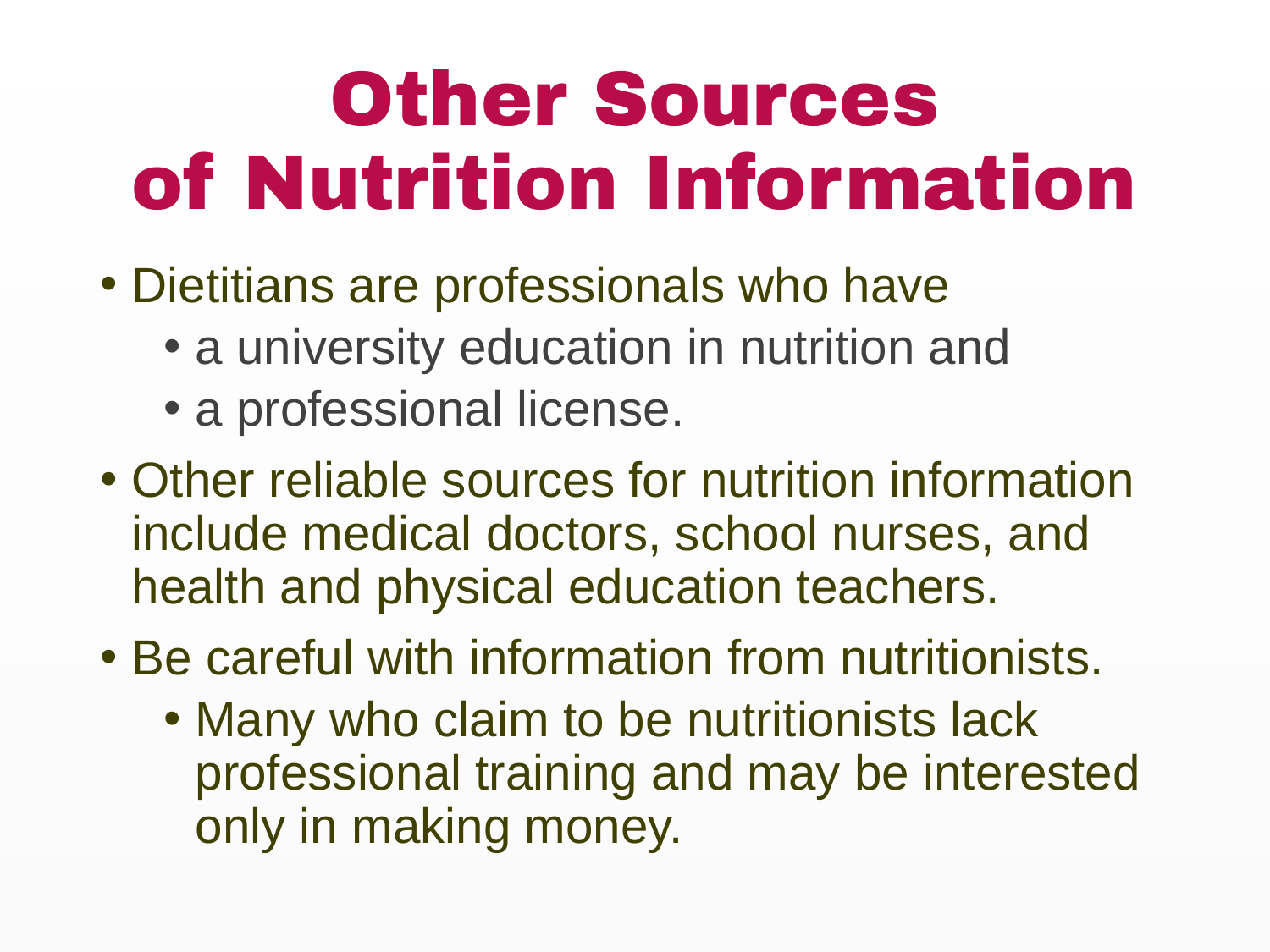

# Other Sources of Nutrition Information
Dietitians are professionals who have
a university education in nutrition and
a professional license.
Other reliable sources for nutrition information include medical doctors, school nurses, and health and physical education teachers.
Be careful with information from nutritionists.
Many who claim to be nutritionists lack professional training and may be interested only in making money.